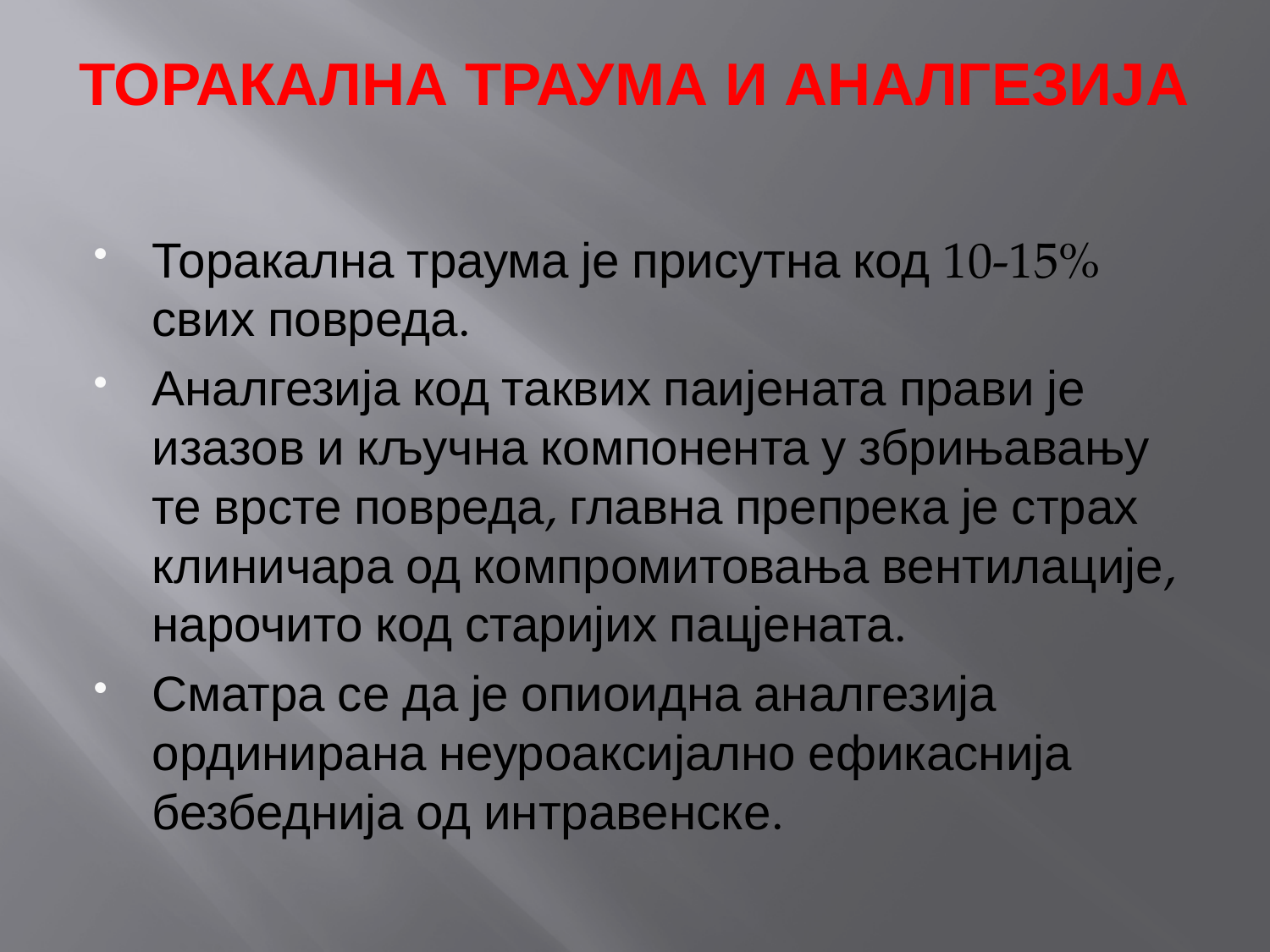

# ТОРАКАЛНА ТРАУМА И АНАЛГЕЗИЈА
Торакална траума је присутна код 10-15% свих повреда.
Аналгезија код таквих паијената прави је изазов и кључна компонента у збрињавању те врсте повреда, главна препрека је страх клиничара од компромитовања вентилације, нарочито код старијих пацјената.
Сматра се да је опиоидна аналгезија ординирана неуроаксијално ефикаснија безбеднија од интравенске.